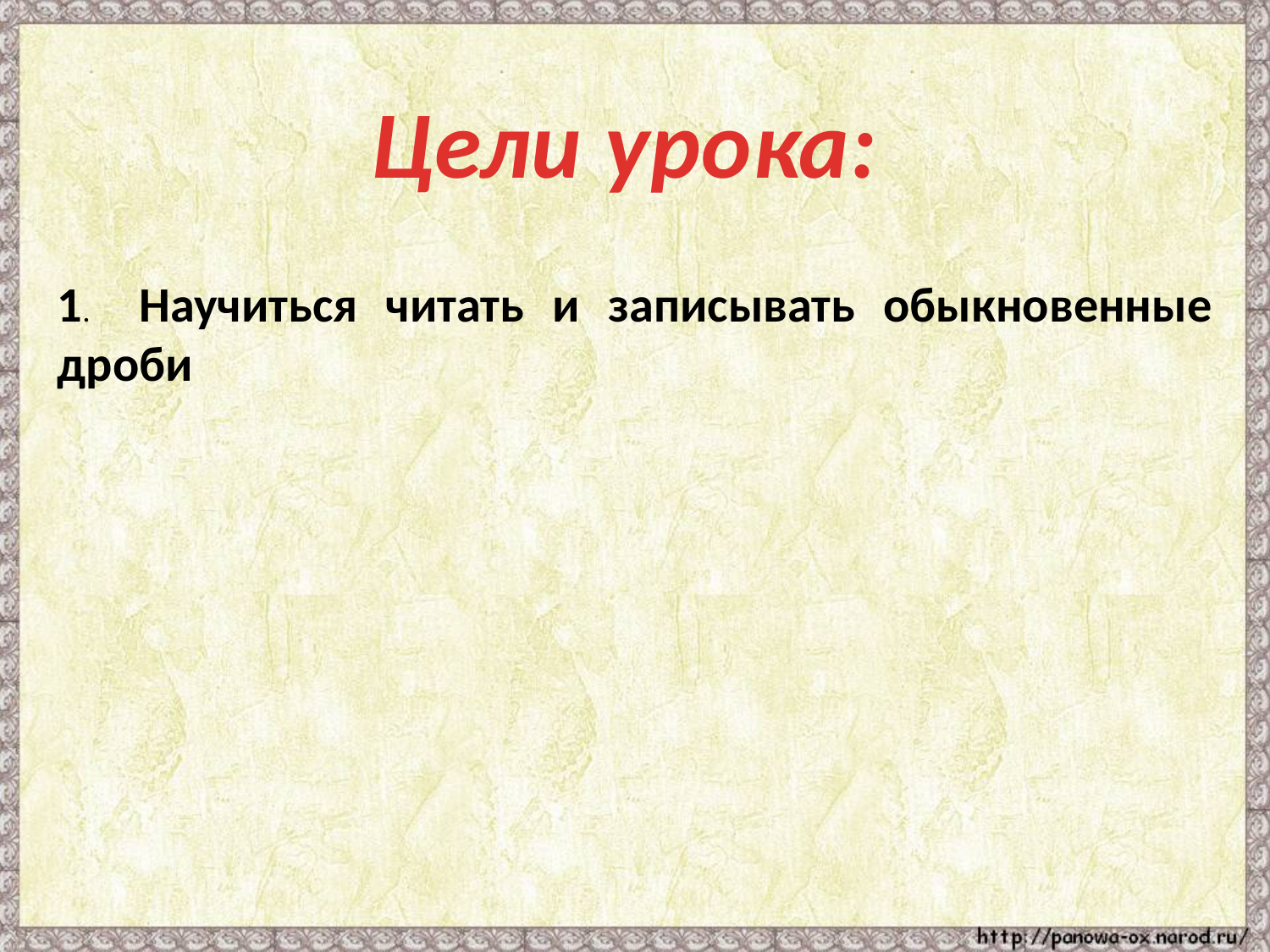

Цели урока:
1.  Научиться читать и записывать обыкновенные дроби